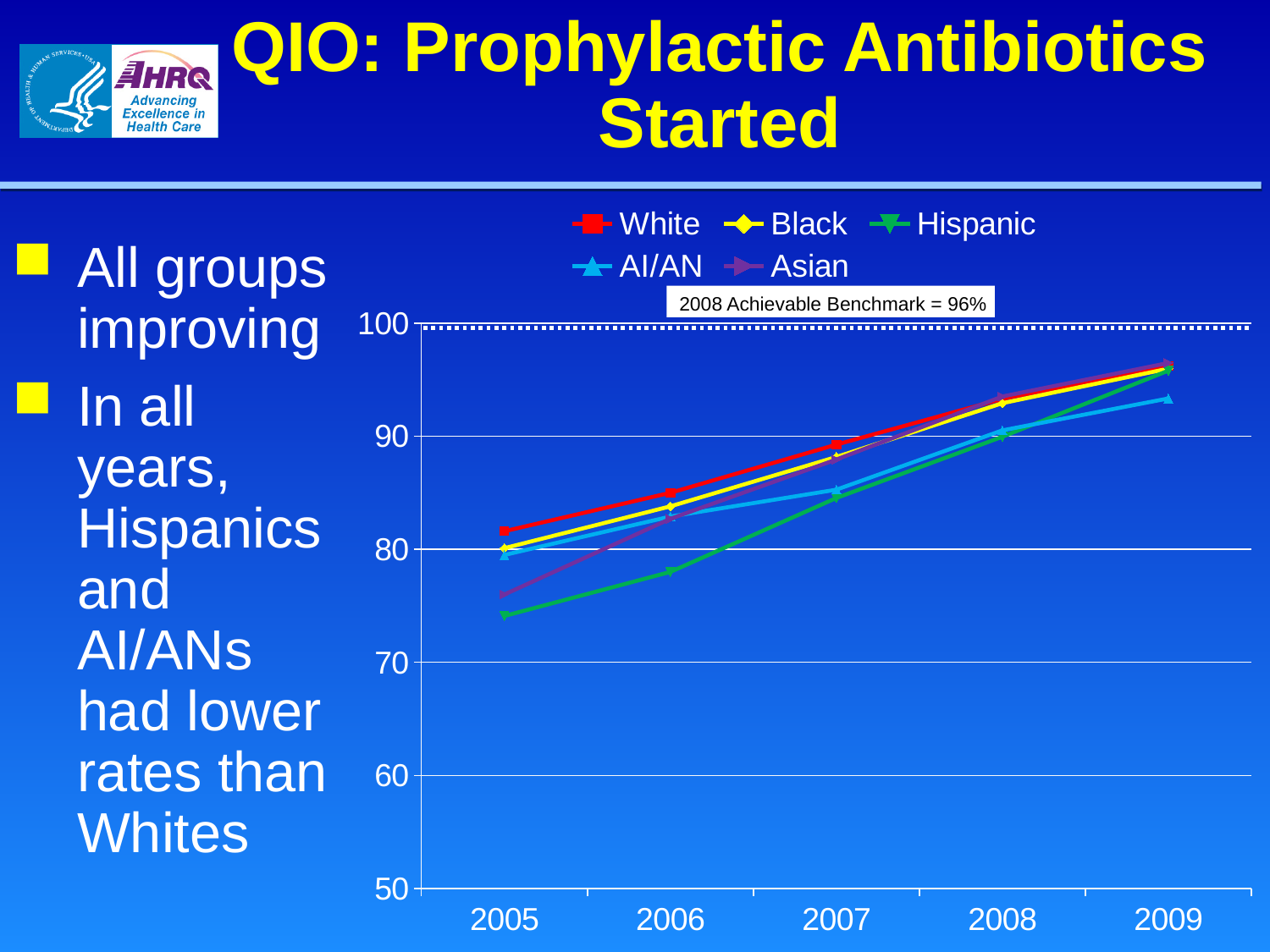

# QIO: Prophylactic Antibiotics Started

### Chart

| Category | White | Black | Hispanic | AI/AN | Asian |
|---|---|---|---|---|---|
| 2005 | 81.6 | 80.1 | 74.1 | 79.5 | 76.0 |
| 2006 | 85.0 | 83.8 | 78.0 | 82.9 | 82.7 |
| 2007 | 89.257 | 88.16599999999998 | 84.538 | 85.274 | 87.94400000000005 |
| 2008 | 93.30056891000001 | 92.92147423 | 89.95240169999998 | 90.52023120999996 | 93.51274050999996 |
| 2009 | 96.21960438000005 | 95.97789654999998 | 95.79737599 | 93.34104046000004 | 96.47928799999998 |
All groups improving
In all years, Hispanics and AI/ANs had lower rates than Whites
2008 Achievable Benchmark = 96%